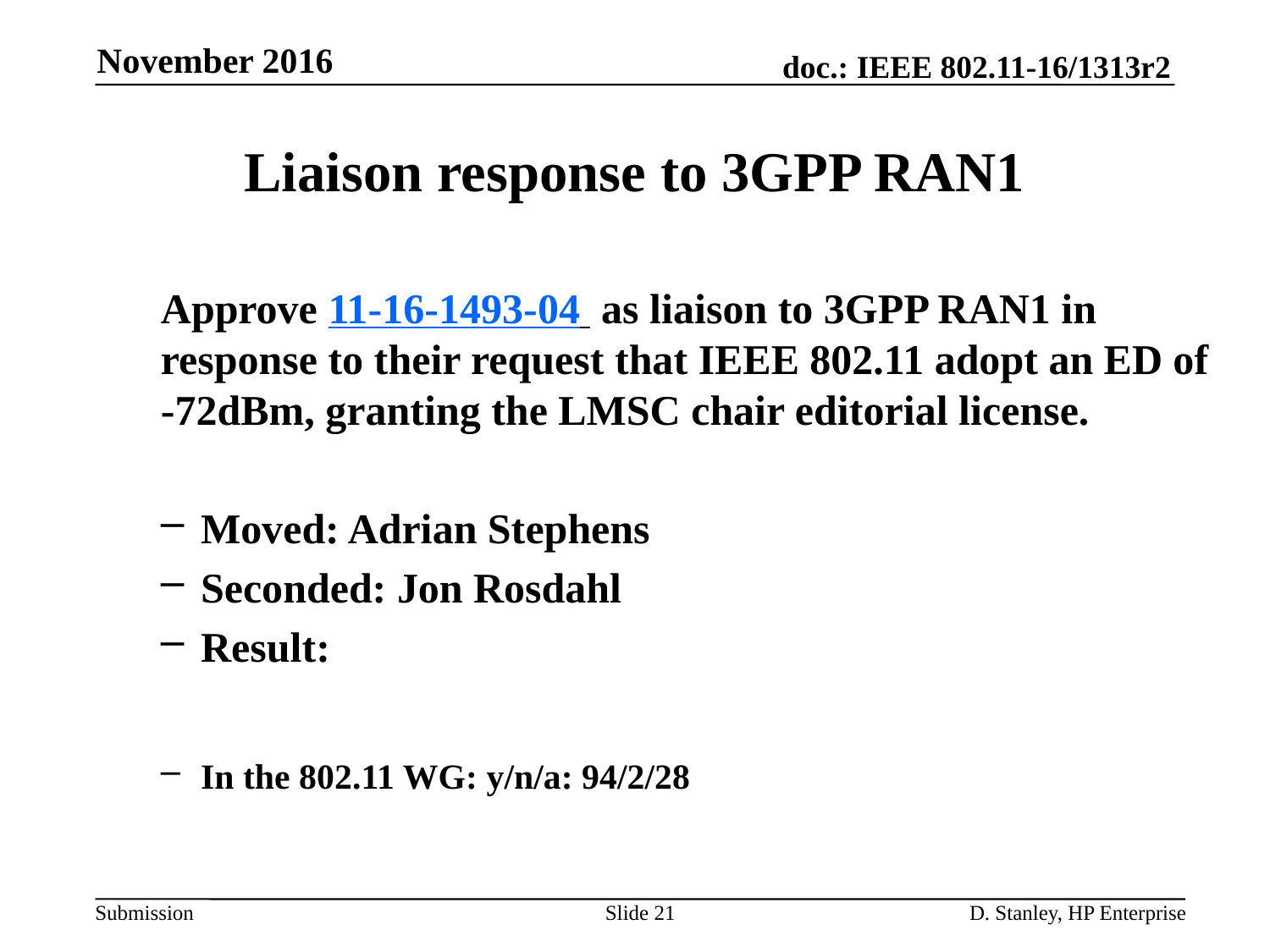

November 2016
# Liaison response to 3GPP RAN1
Approve 11-16-1493-04  as liaison to 3GPP RAN1 in response to their request that IEEE 802.11 adopt an ED of -72dBm, granting the LMSC chair editorial license.

Moved: Adrian Stephens
Seconded: Jon Rosdahl
Result:

In the 802.11 WG: y/n/a: 94/2/28

Slide 21
D. Stanley, HP Enterprise